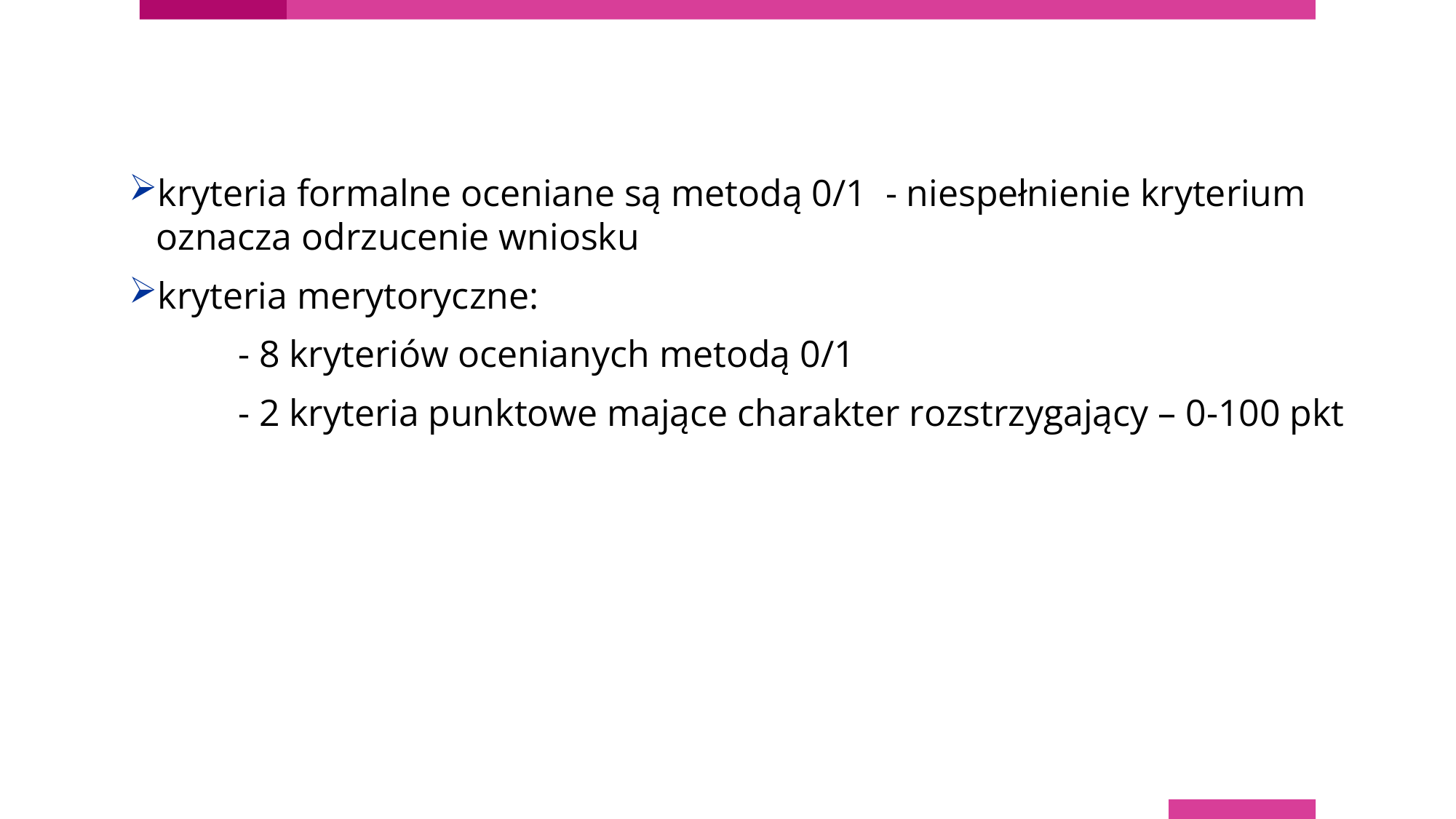

# Kryteria oceny projektów
kryteria formalne oceniane są metodą 0/1  - niespełnienie kryterium oznacza odrzucenie wniosku
kryteria merytoryczne:
	- 8 kryteriów ocenianych metodą 0/1
	- 2 kryteria punktowe mające charakter rozstrzygający – 0-100 pkt